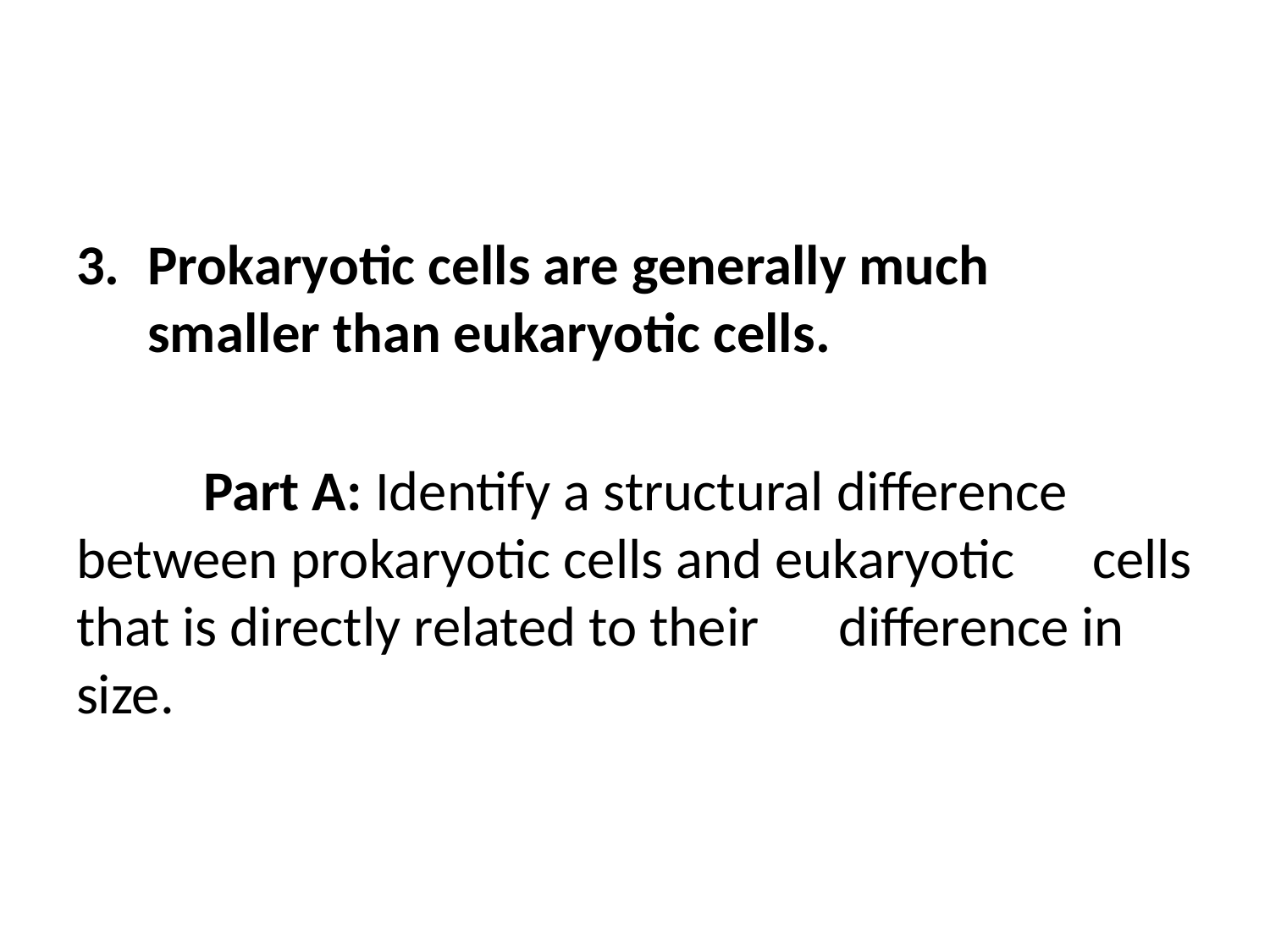

Prokaryotic cells are generally much 	smaller than eukaryotic cells.

	Part A: Identify a structural difference 	between prokaryotic cells and eukaryotic 	cells that is directly related to their 	difference in size.